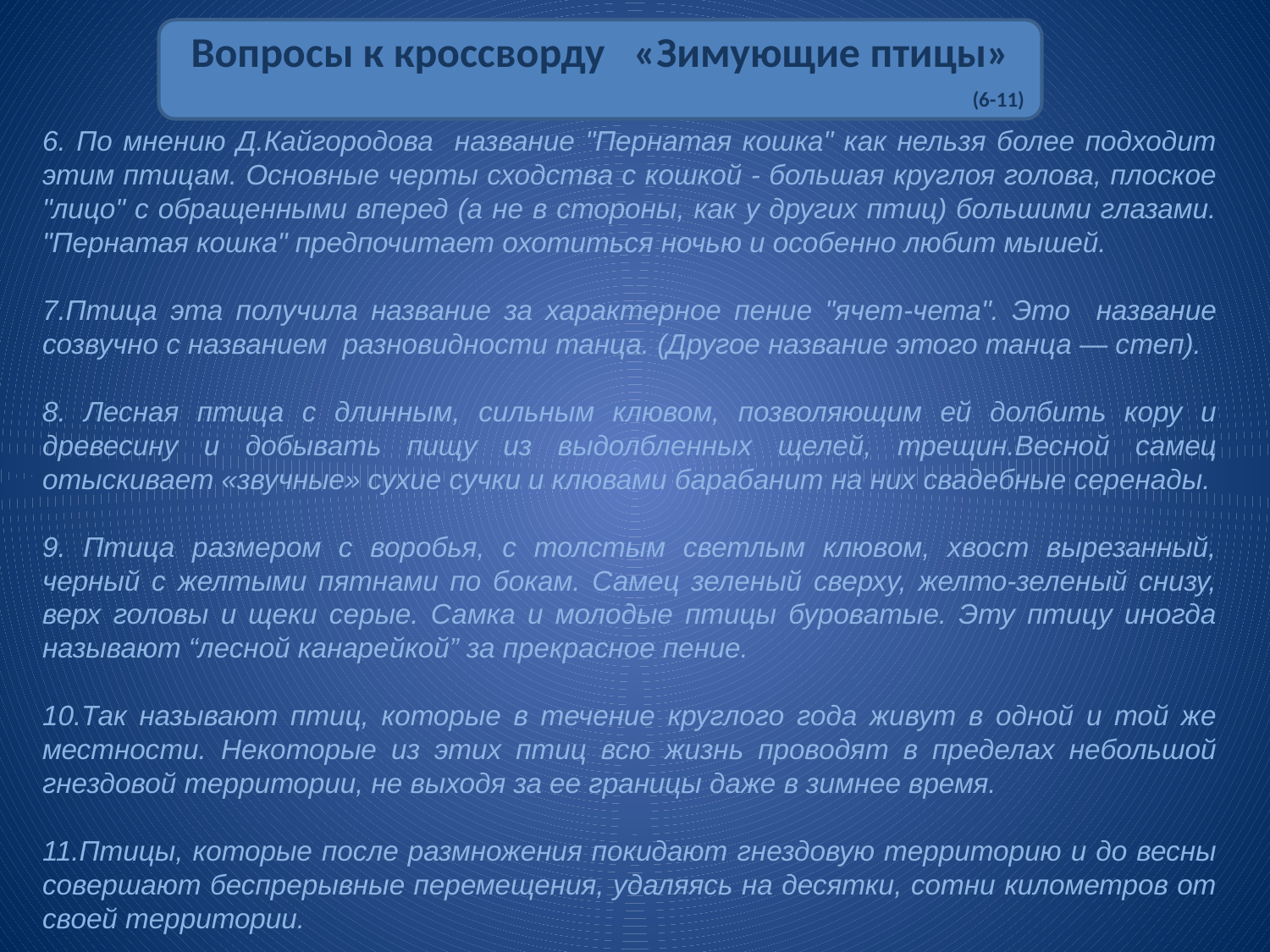

Вопросы к кроссворду   «Зимующие птицы»
 (6-11)

6. По мнению Д.Кайгородова  название "Пернатая кошка" как нельзя более подходит этим птицам. Основные черты сходства с кошкой - большая круглоя голова, плоское "лицо" с обращенными вперед (а не в стороны, как у других птиц) большими глазами. "Пернатая кошка" предпочитает охотиться ночью и особенно любит мышей.

7.Птица эта получила название за характерное пение "ячет-чета". Это  название созвучно с названием  разновидности танца. (Другое название этого танца — степ).

8. Лесная птица с длинным, сильным клювом, позволяющим ей долбить кору и древесину и добывать пищу из выдолбленных щелей, трещин.Весной самец отыскивает «звучные» сухие сучки и клювами барабанит на них свадебные серенады.

9. Птица размером с воробья, с толстым светлым клювом, хвост вырезанный, черный с желтыми пятнами по бокам. Самец зеленый сверху, желто-зеленый снизу, верх головы и щеки серые. Самка и молодые птицы буроватые. Эту птицу иногда называют “лесной канарейкой” за прекрасное пение.

10.Так называют птиц, которые в течение круглого года живут в одной и той же местности. Некоторые из этих птиц всю жизнь проводят в пределах небольшой гнездовой территории, не выходя за ее границы даже в зимнее время.

11.Птицы, которые после размножения покидают гнездовую территорию и до весны совершают беспрерывные перемещения, удаляясь на десятки, сотни километров от своей территории.